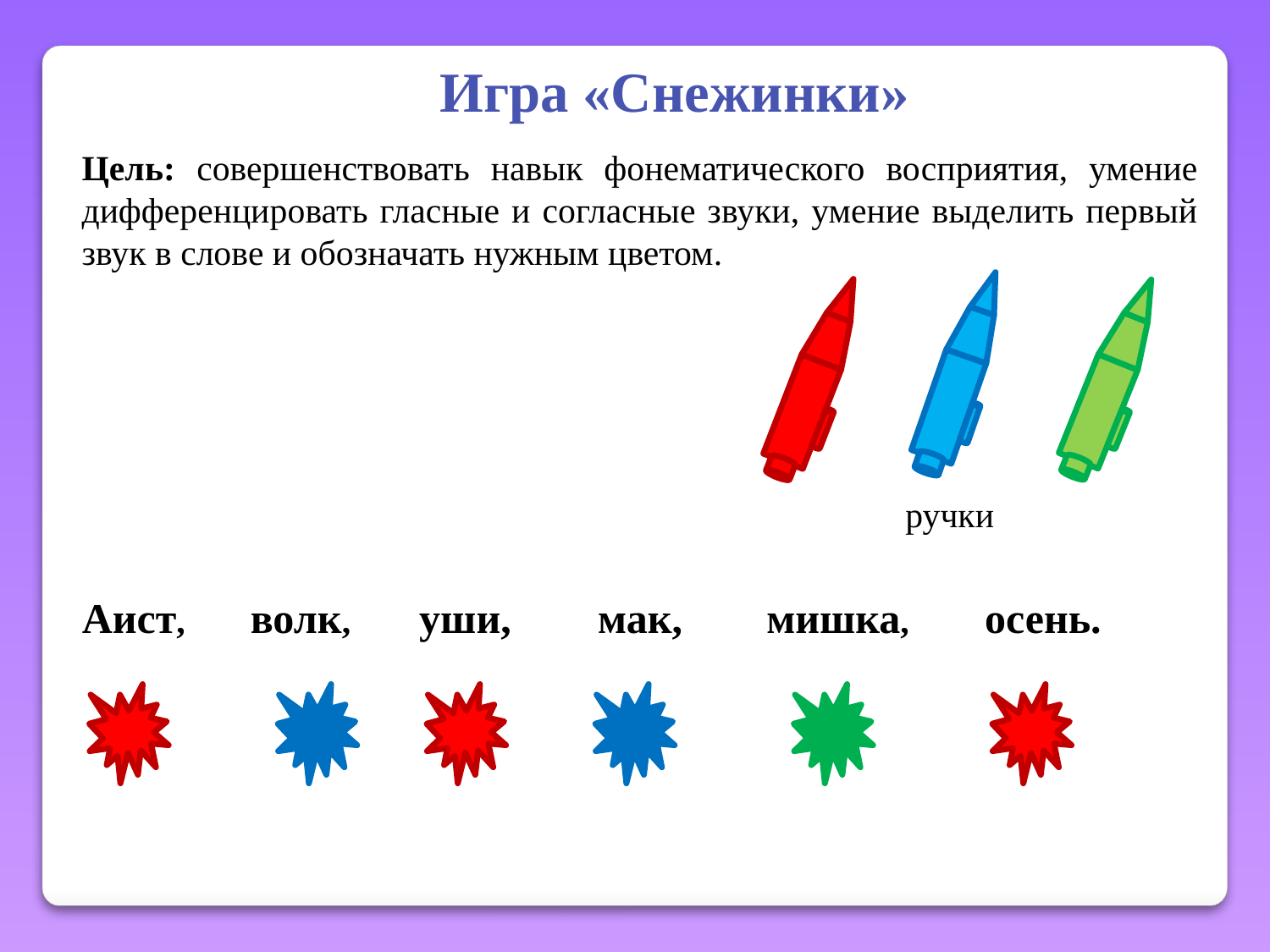

Игра «Снежинки»
Цель: совершенствовать навык фонематического восприятия, умение дифференцировать гласные и согласные звуки, умение выделить первый звук в слове и обозначать нужным цветом.

ручки
Аист,
волк,
уши,
мак,
мишка,
осень.